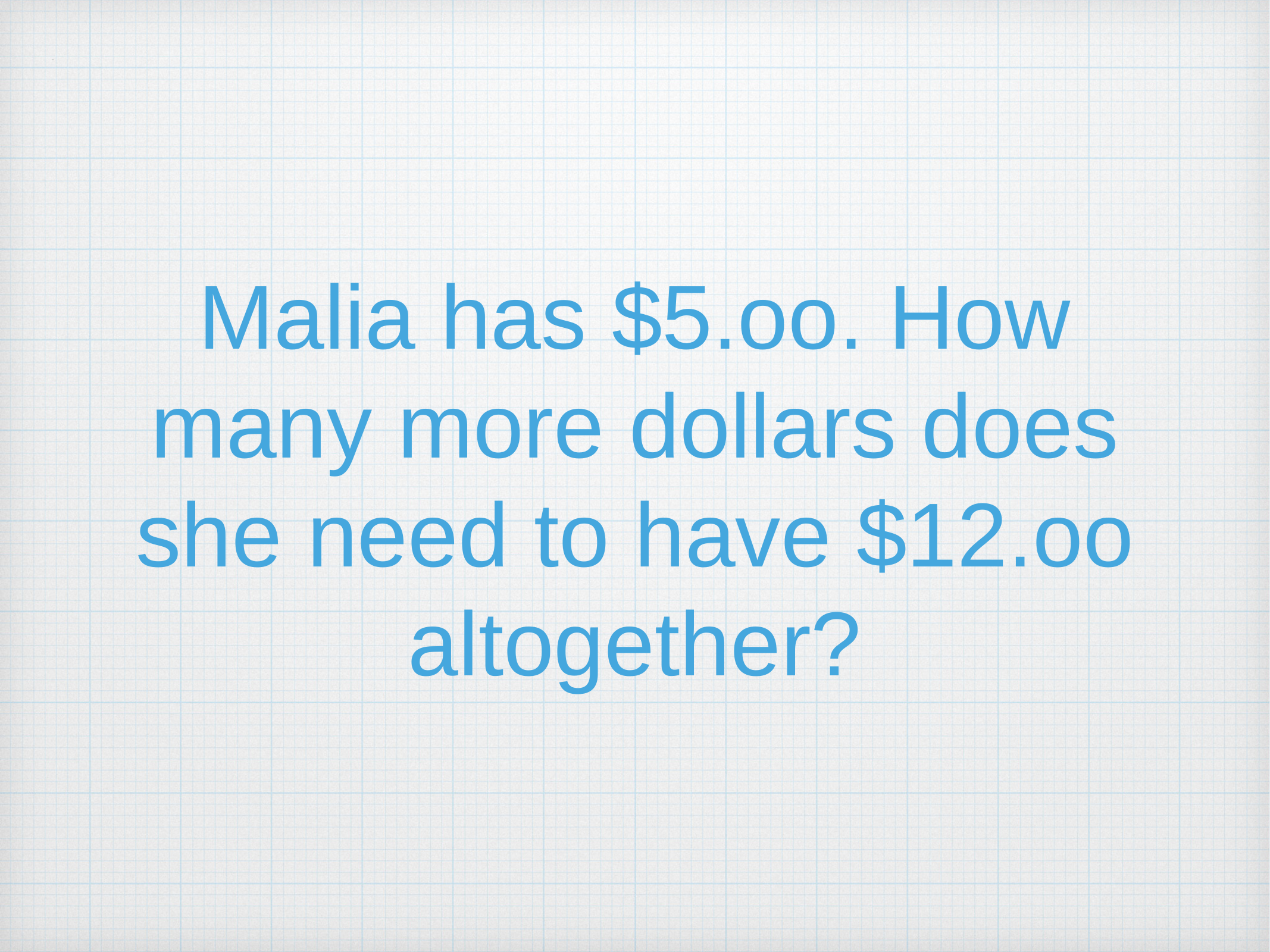

# Malia has $5.oo. How many more dollars does she need to have $12.oo altogether?